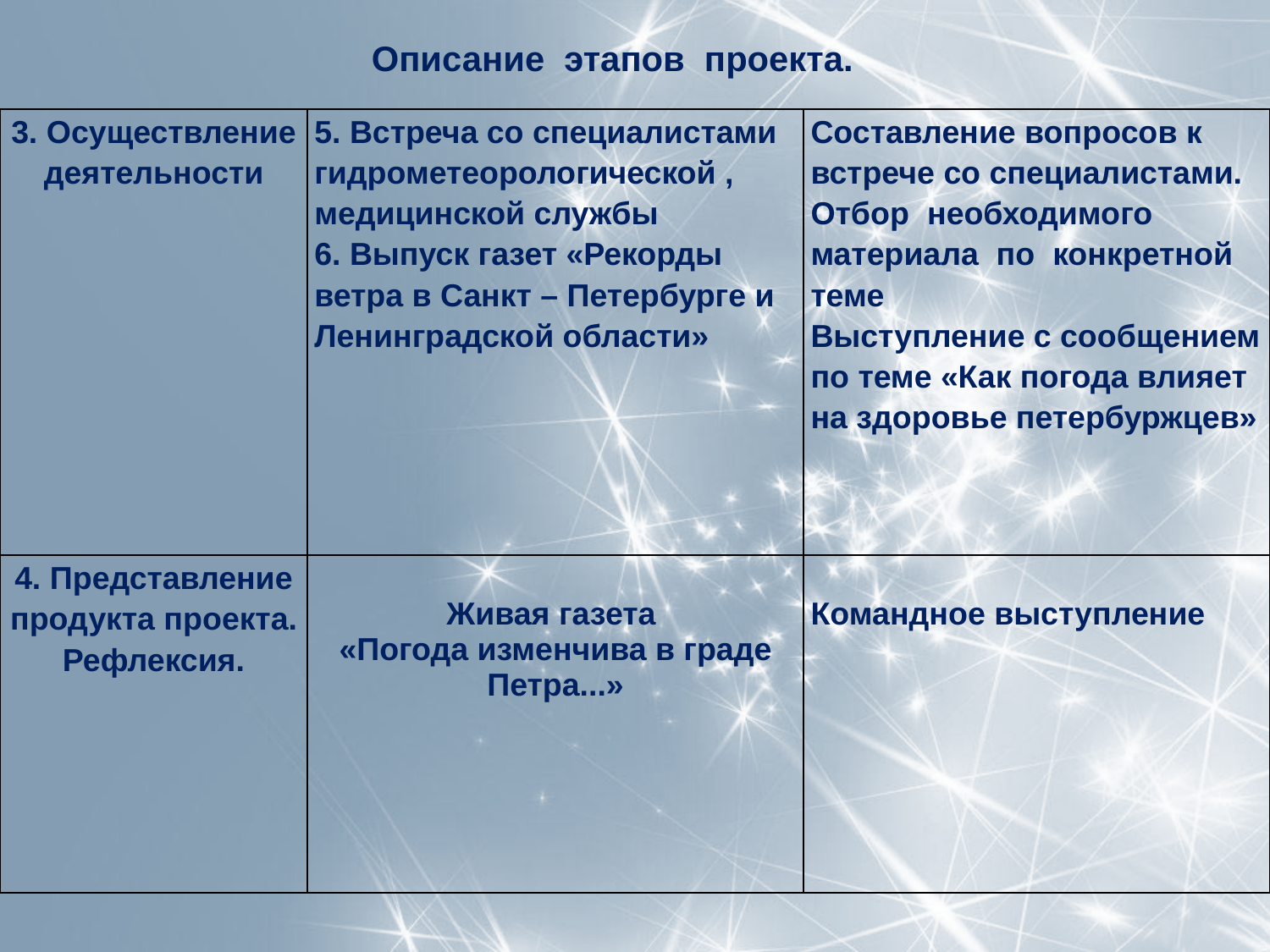

Описание  этапов  проекта.

| 3. Осуществление деятельности | 5. Встреча со специалистами гидрометеорологической , медицинской службы 6. Выпуск газет «Рекорды ветра в Санкт – Петербурге и Ленинградской области» | Составление вопросов к встрече со специалистами. Отбор необходимого материала по конкретной теме Выступление с сообщением по теме «Как погода влияет на здоровье петербуржцев» |
| --- | --- | --- |
| 4. Представление продукта проекта. Рефлексия. | Живая газета «Погода изменчива в граде Петра...» | Командное выступление |